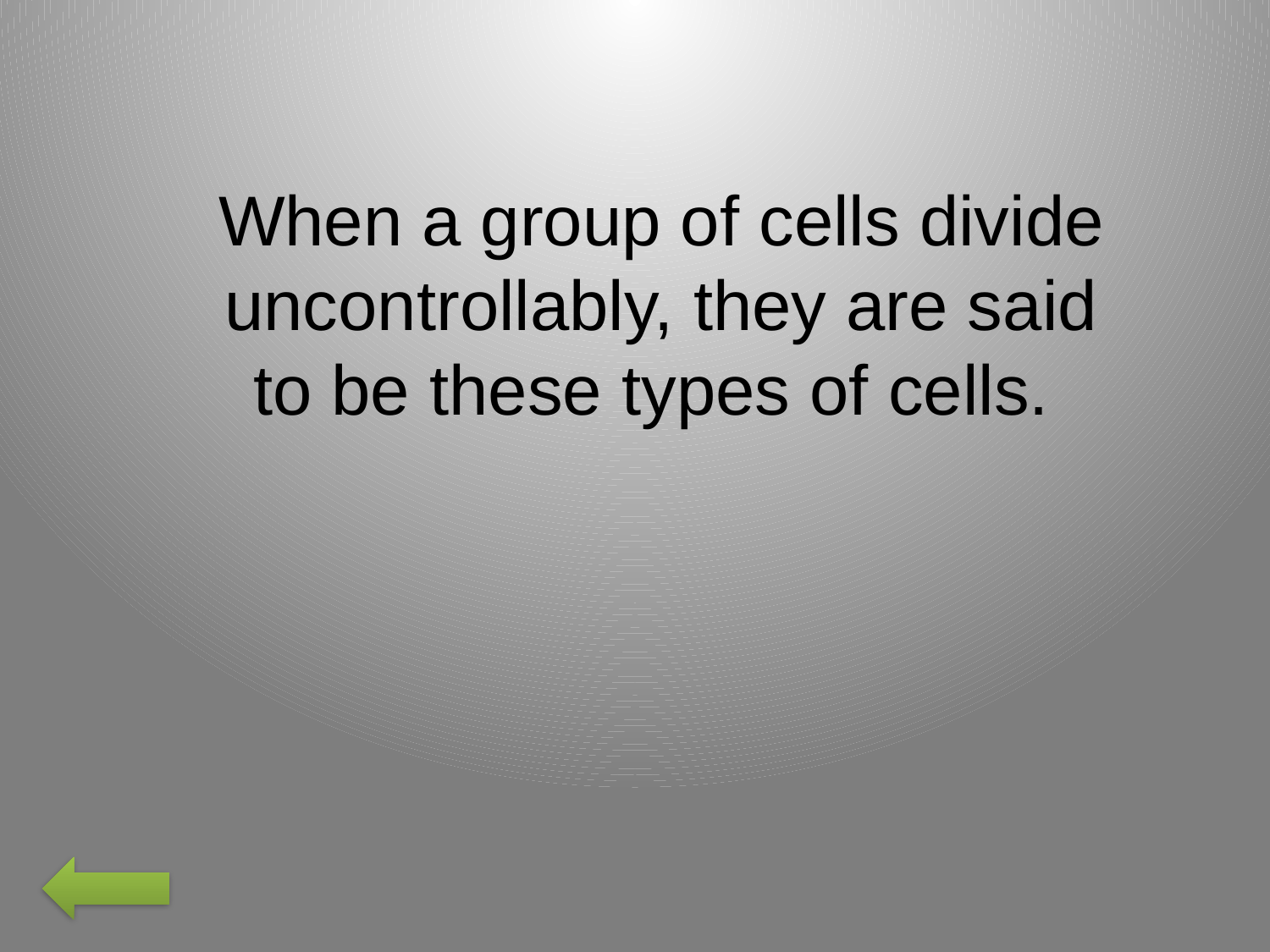

When a group of cells divide uncontrollably, they are said to be these types of cells.